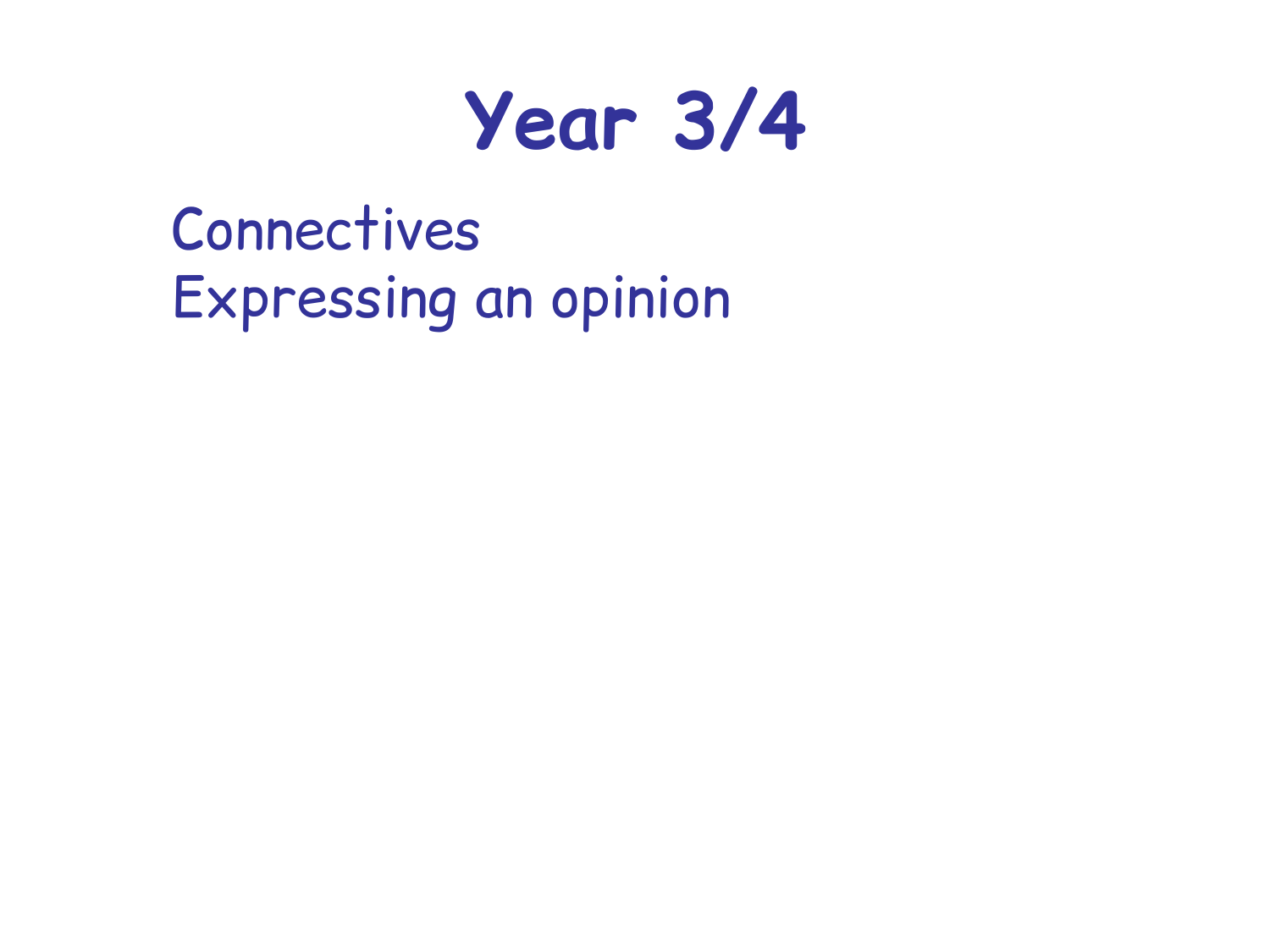

# Year 3/4
Connectives
Expressing an opinion